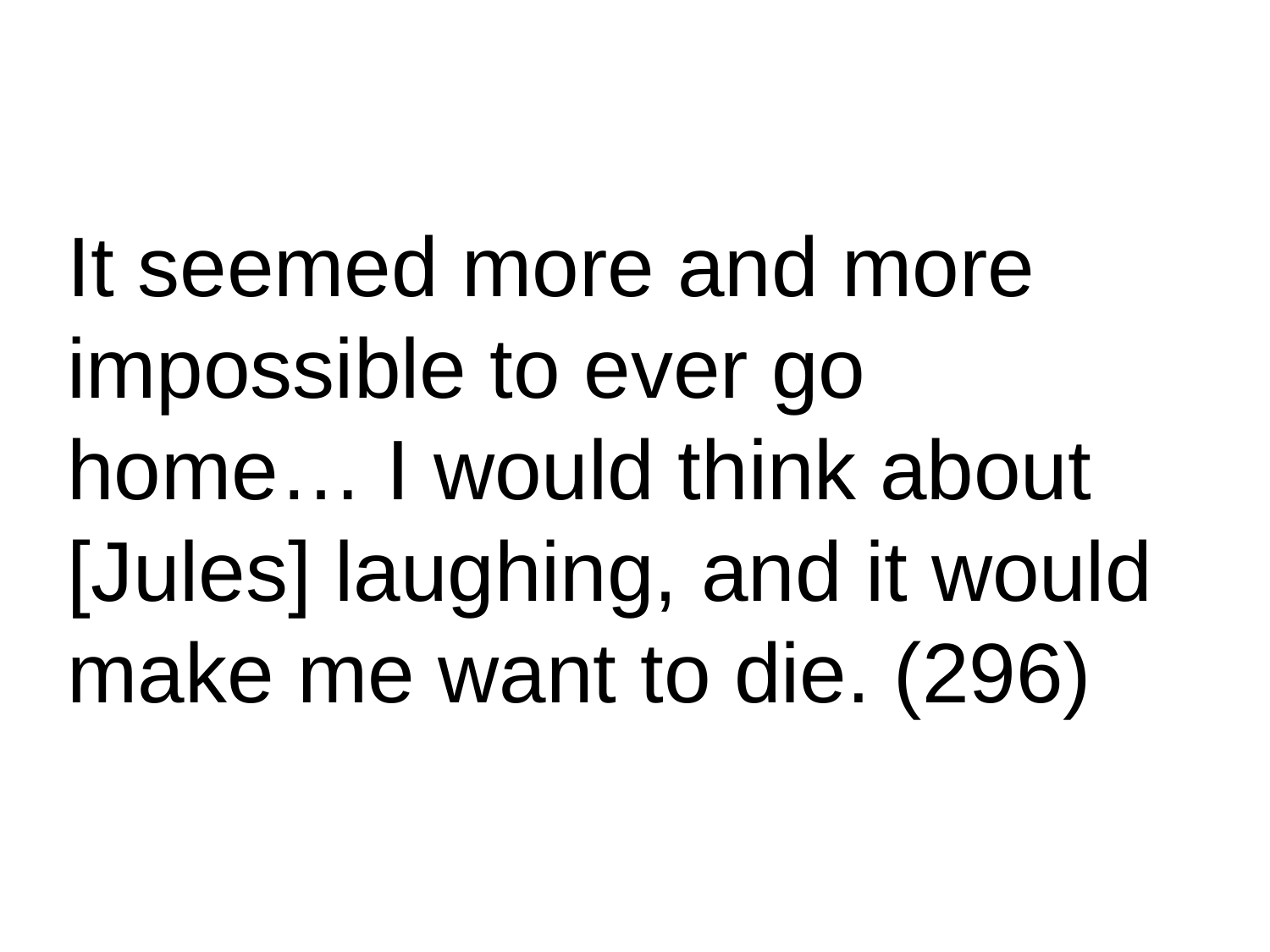

It seemed more and more impossible to ever go home… I would think about [Jules] laughing, and it would make me want to die. (296)